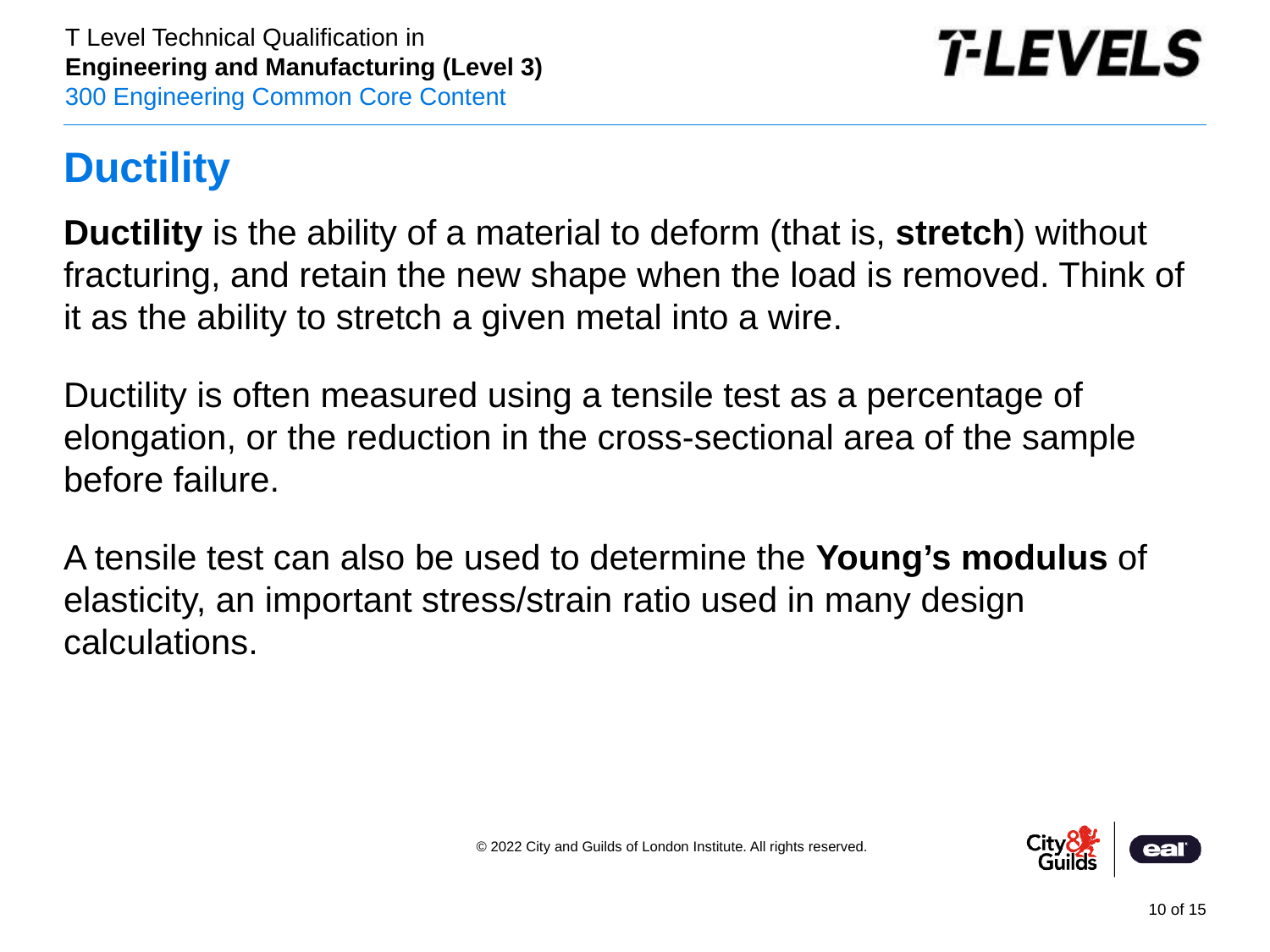

# Ductility
Ductility is the ability of a material to deform (that is, stretch) without fracturing, and retain the new shape when the load is removed. Think of it as the ability to stretch a given metal into a wire.
Ductility is often measured using a tensile test as a percentage of elongation, or the reduction in the cross-sectional area of the sample before failure.
A tensile test can also be used to determine the Young’s modulus of elasticity, an important stress/strain ratio used in many design calculations.